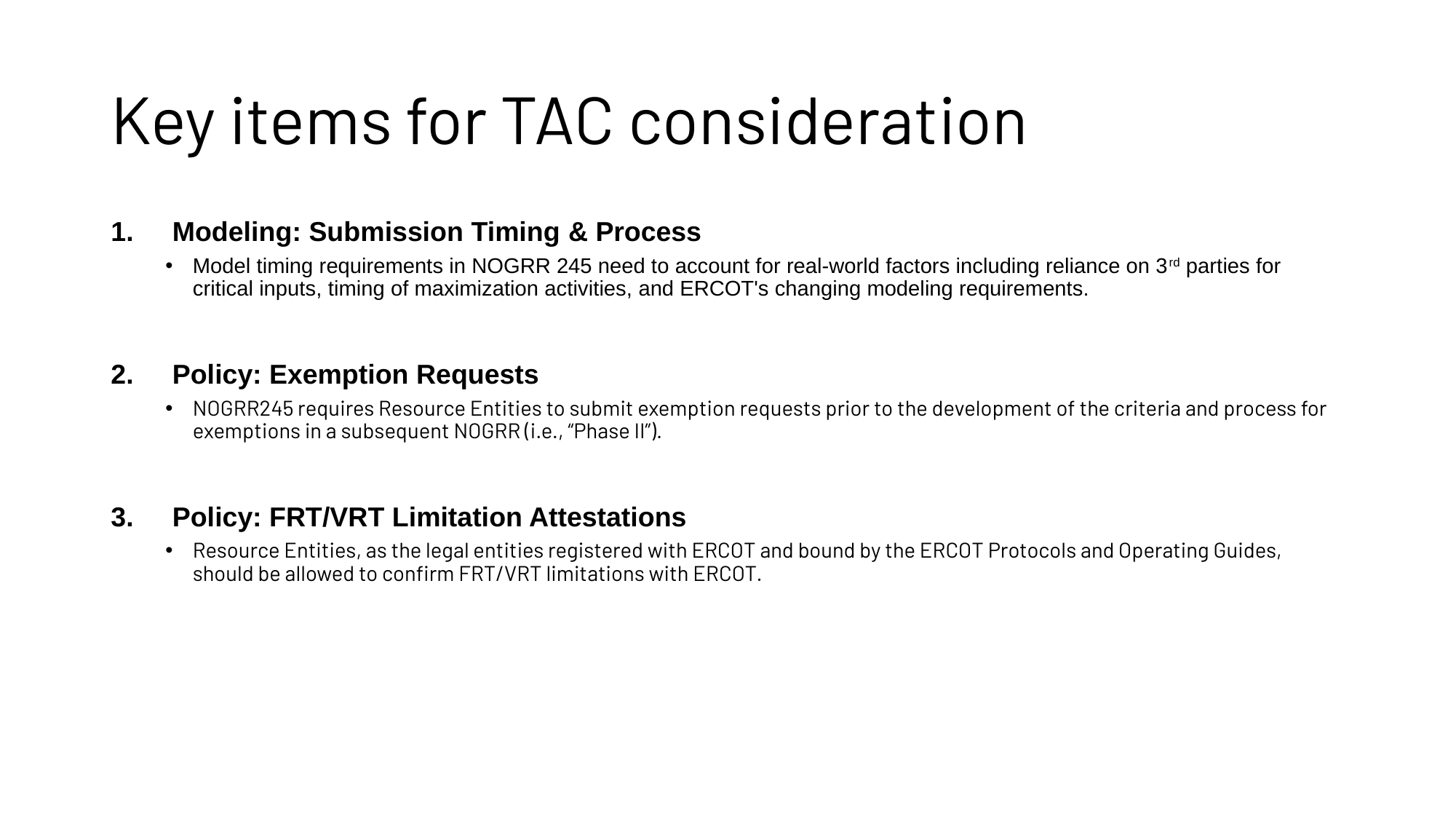

# Key items for TAC consideration
Modeling: Submission Timing & Process
Model timing requirements in NOGRR 245 need to account for real-world factors including reliance on 3rd parties for critical inputs, timing of maximization activities, and ERCOT's changing modeling requirements.

Policy: Exemption Requests
NOGRR245 requires Resource Entities to submit exemption requests prior to the development of the criteria and process for exemptions in a subsequent NOGRR (i.e., “Phase II”).

Policy: FRT/VRT Limitation Attestations
Resource Entities, as the legal entities registered with ERCOT and bound by the ERCOT Protocols and Operating Guides, should be allowed to confirm FRT/VRT limitations with ERCOT.